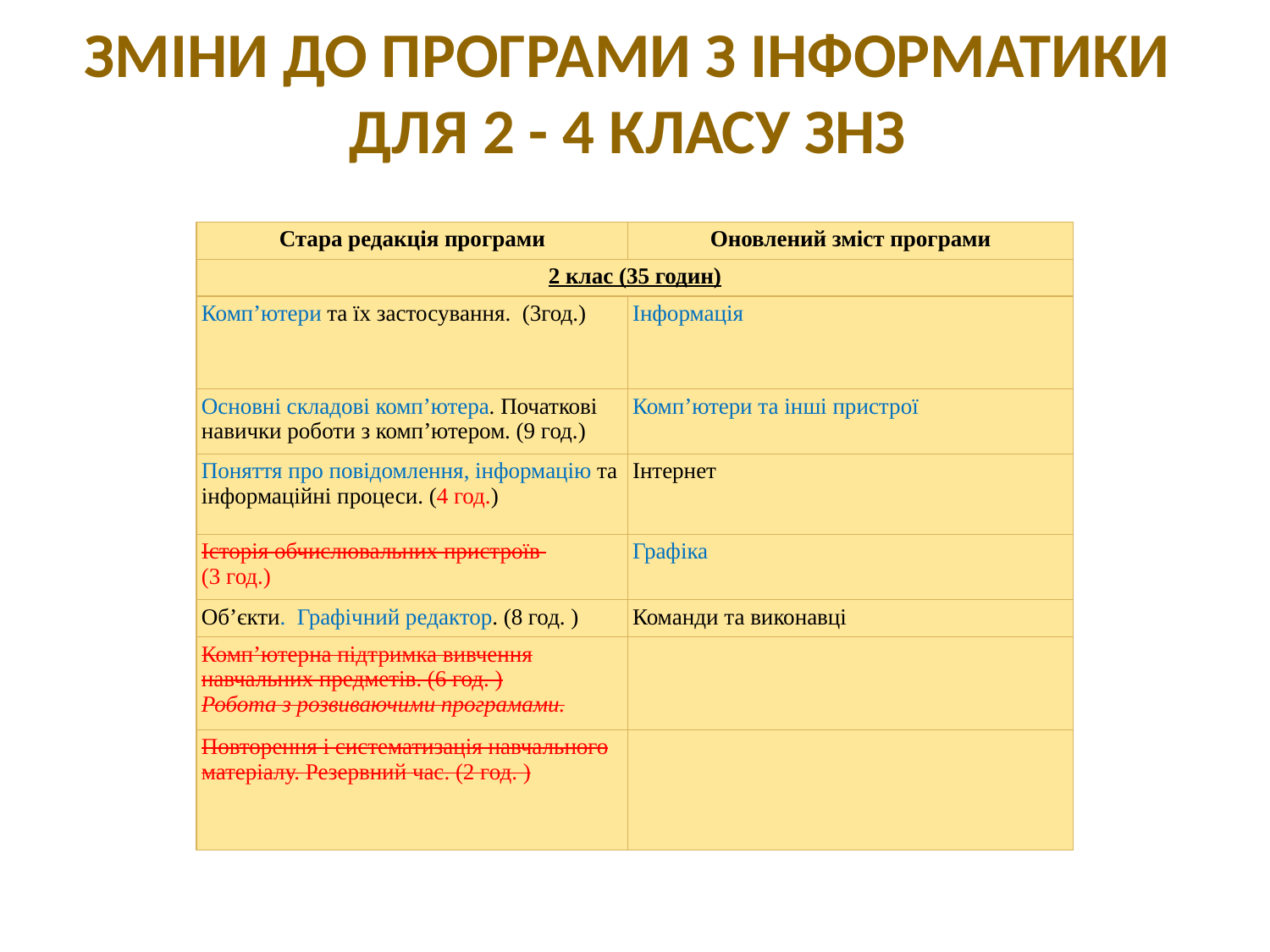

ЗМІНИ ДО ПРОГРАМИ З ІНФОРМАТИКИ
ДЛЯ 2 - 4 КЛАСУ ЗНЗ
| Стара редакція програми | Оновлений зміст програми |
| --- | --- |
| 2 клас (35 годин) |  |
| Комп’ютери та їх застосування.  (3год.) | Інформація |
| Основні складові комп’ютера. Початкові навички роботи з комп’ютером. (9 год.) | Комп’ютери та інші пристрої |
| Поняття про повідомлення, інформацію та інформаційні процеси. (4 год.) | Інтернет |
| Історія обчислювальних пристроїв (3 год.) | Графіка |
| Об’єкти.  Графічний редактор. (8 год. ) | Команди та виконавці |
| Комп’ютерна підтримка вивчення навчальних предметів. (6 год. ) Робота з розвиваючими програмами. |  |
| Повторення і систематизація навчального матеріалу. Резервний час. (2 год. ) |  |